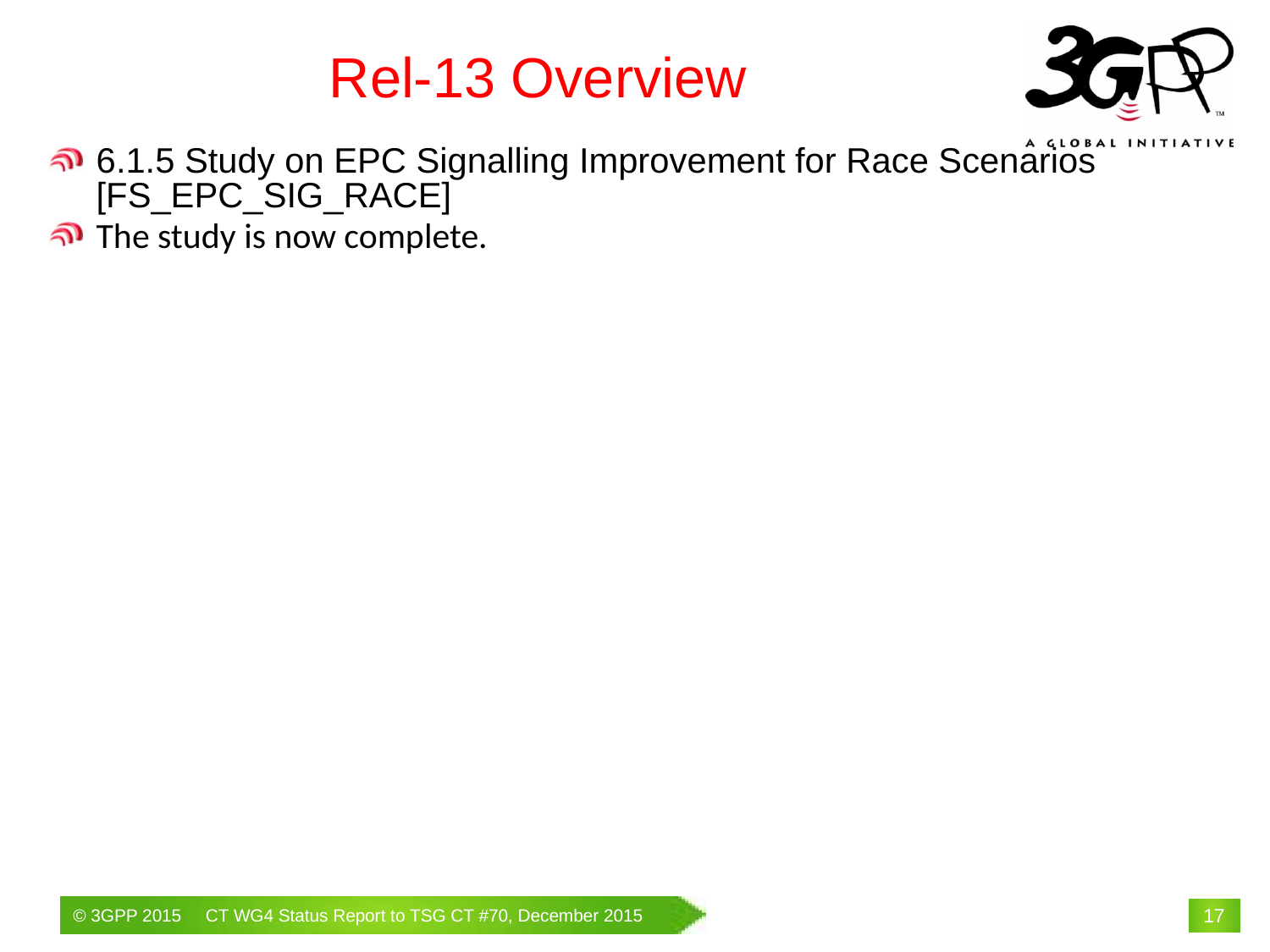

# Rel-13 Overview
6.1.5 Study on EPC Signalling Improvement for Race Scenarios  [FS_EPC_SIG_RACE]
The study is now complete.